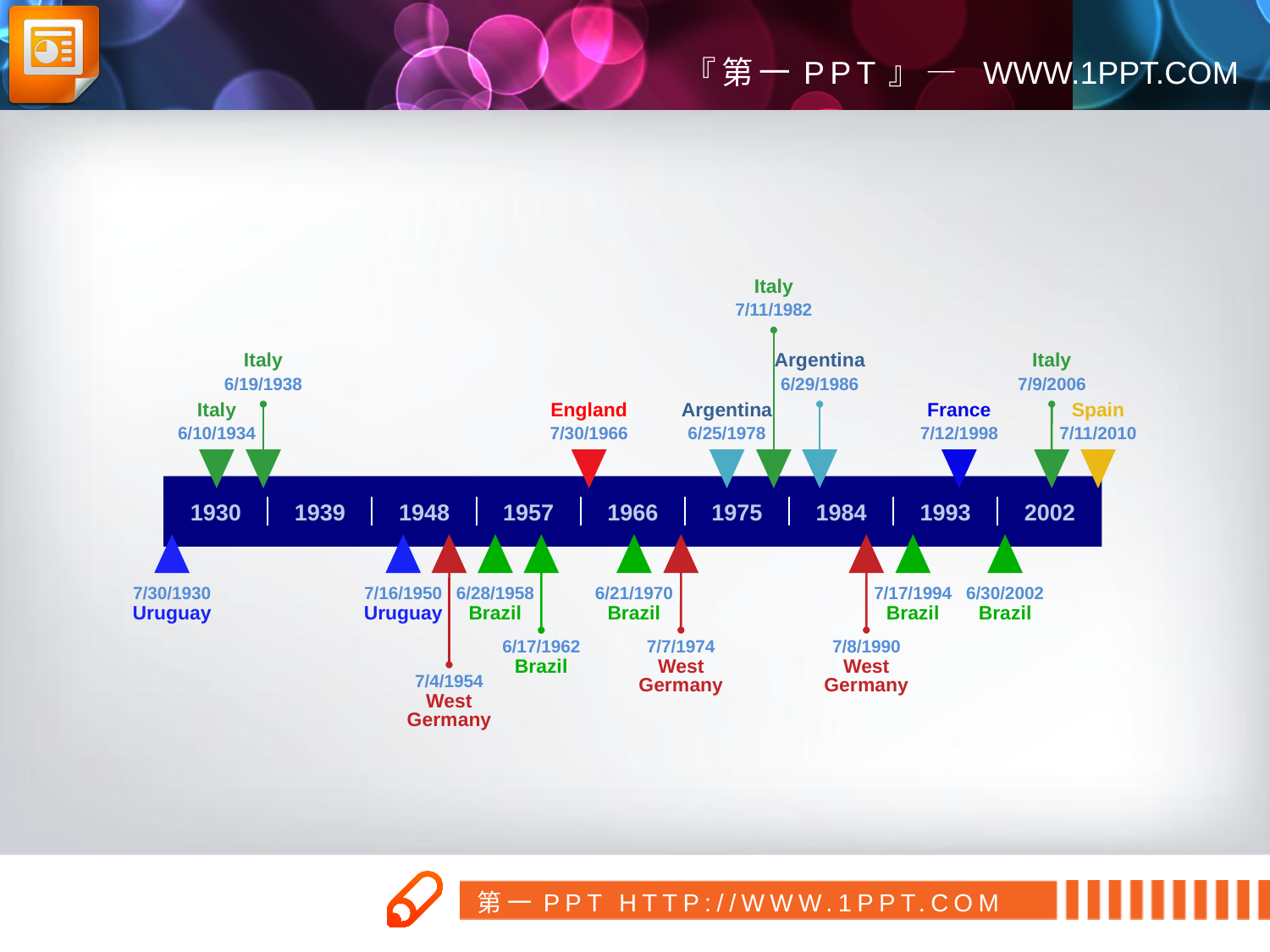

Italy
7/11/1982
Italy
Argentina
Italy
6/19/1938
6/29/1986
7/9/2006
Italy
England
Argentina
France
Spain
6/10/1934
7/30/1966
6/25/1978
7/12/1998
7/11/2010

1930
1939
1948
1957
1966
1975
1984
1993
2002

7/30/1930
7/16/1950
6/28/1958
6/21/1970
7/17/1994
6/30/2002
Uruguay
Uruguay
Brazil
Brazil
Brazil
Brazil
7/7/1974
7/8/1990
6/17/1962
West Germany
West Germany
Brazil
7/4/1954
West Germany